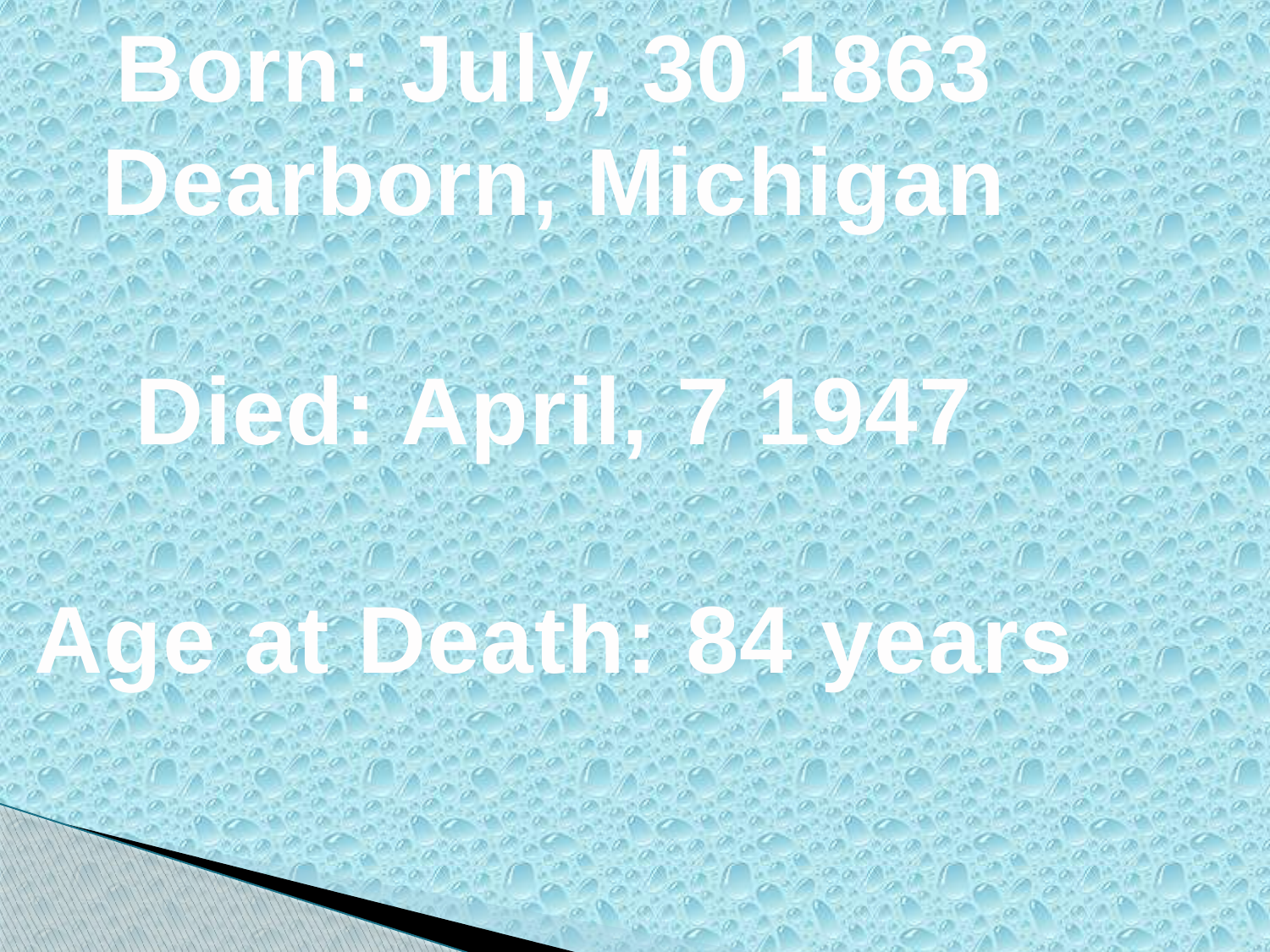

Born: July, 30 1863
Dearborn, Michigan

Died: April, 7 1947

Age at Death: 84 years